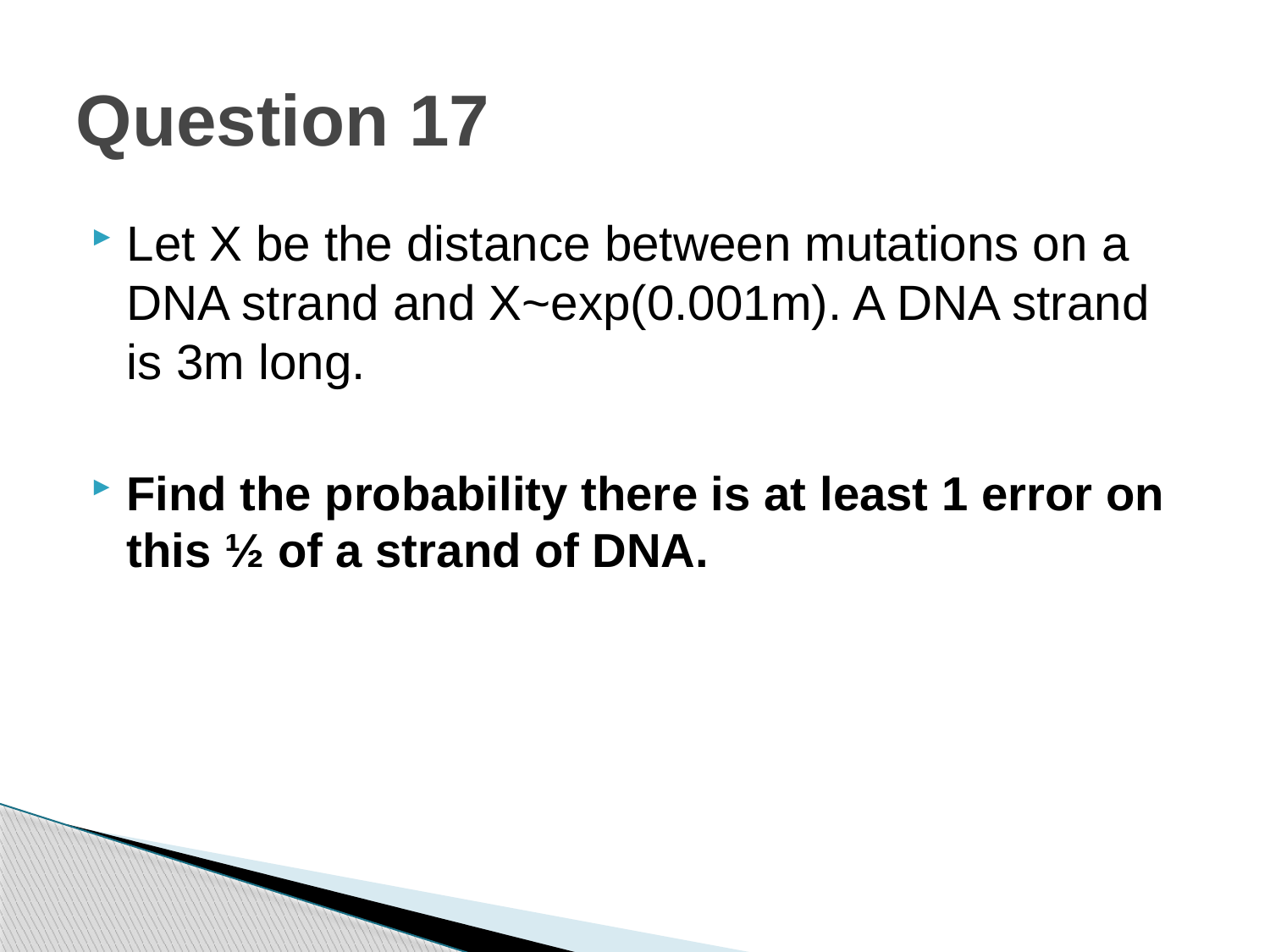

# Question 17
Let X be the distance between mutations on a DNA strand and X~exp(0.001m). A DNA strand is 3m long.

Find the probability there is at least 1 error on this ½ of a strand of DNA.